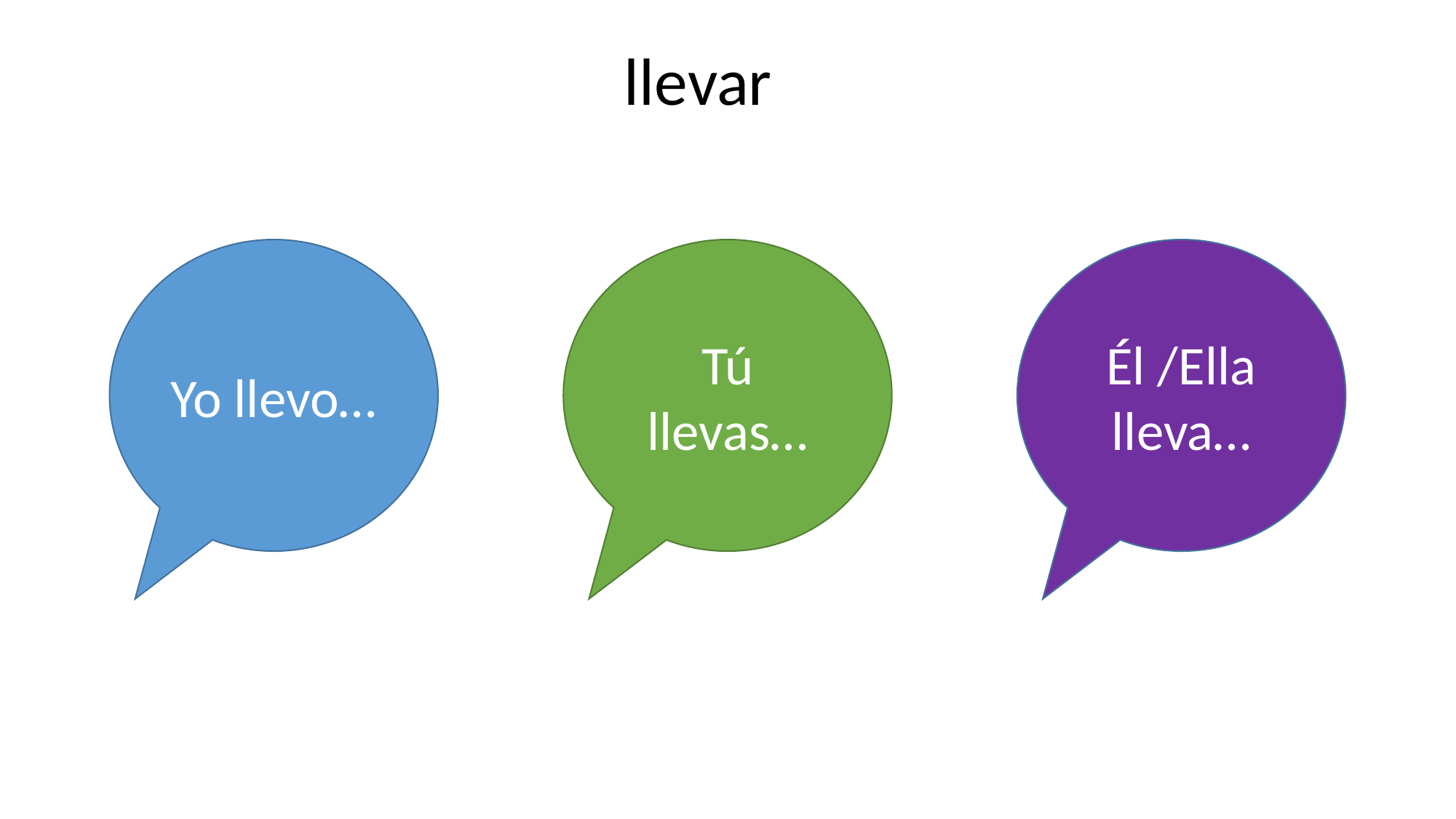

# llevar
Yo llevo…
Tú llevas…
Él /Ella lleva…